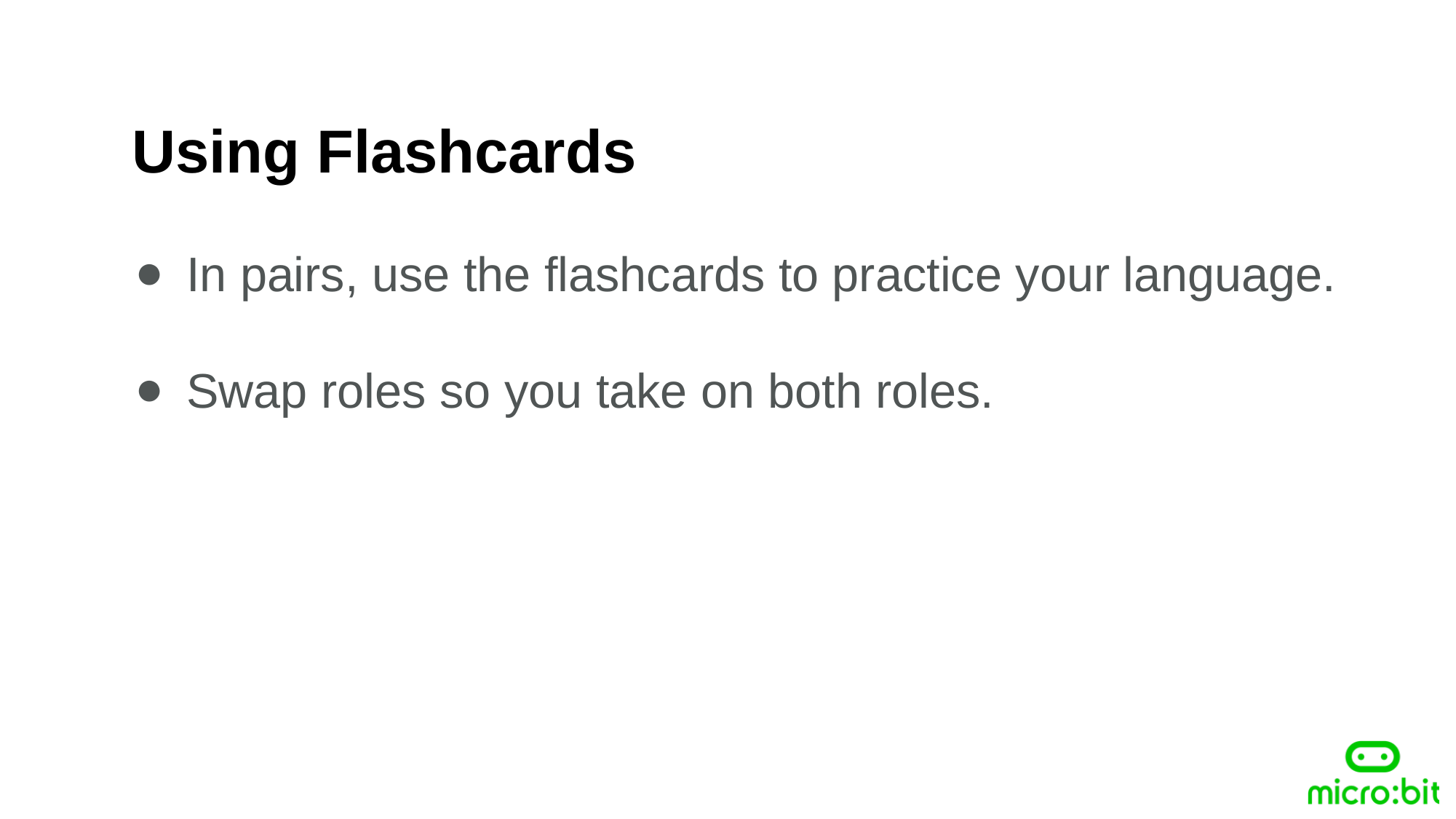

Using Flashcards

In pairs, use the flashcards to practice your language.

Swap roles so you take on both roles.